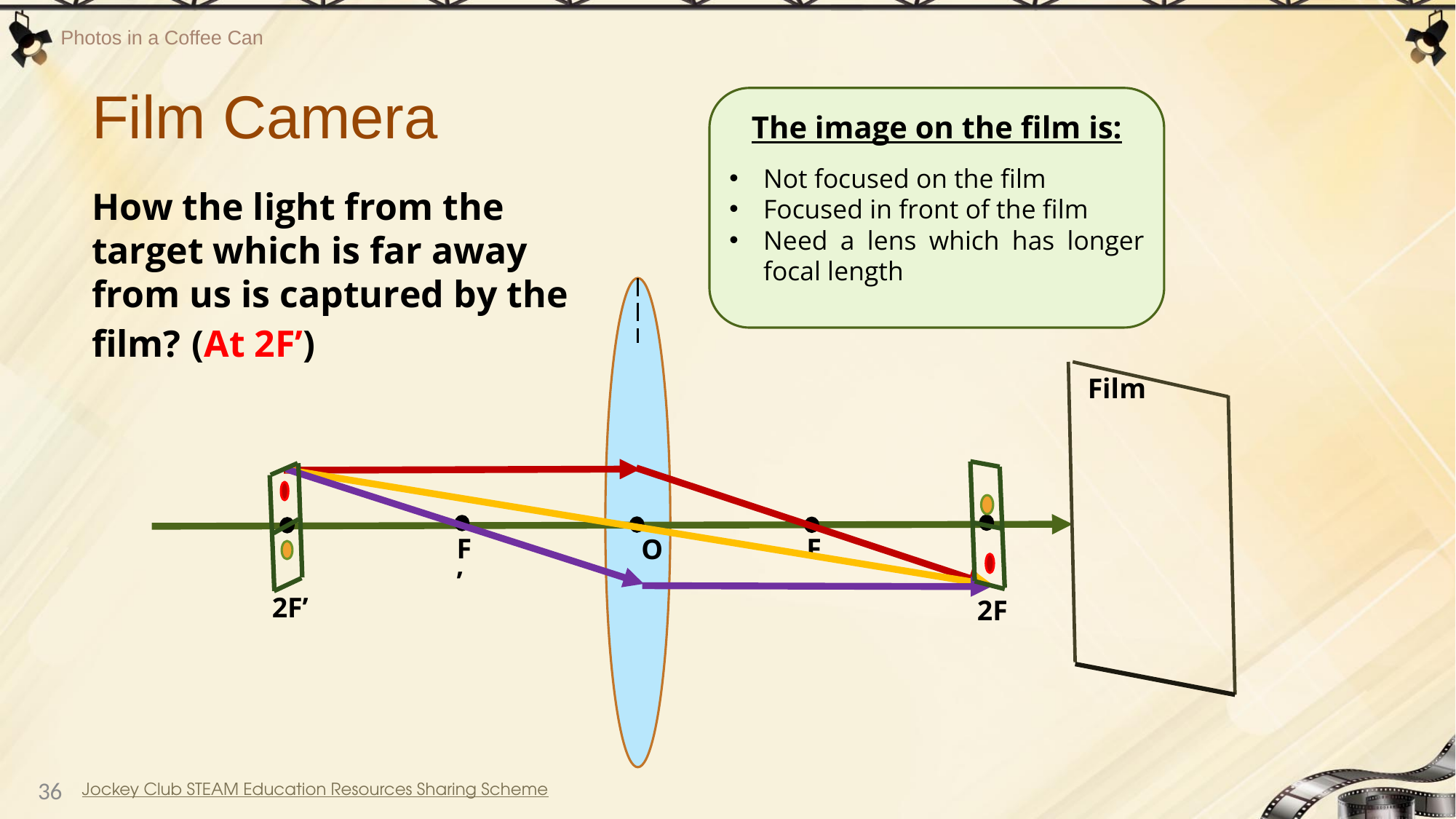

# Film Camera

The image on the film is:
Not focused on the film
Focused in front of the film
Need a lens which has longer focal length
How the light from the target which is far away from us is captured by the film? (At 2F’)

Film

F’
F
O
2F’
2F
36